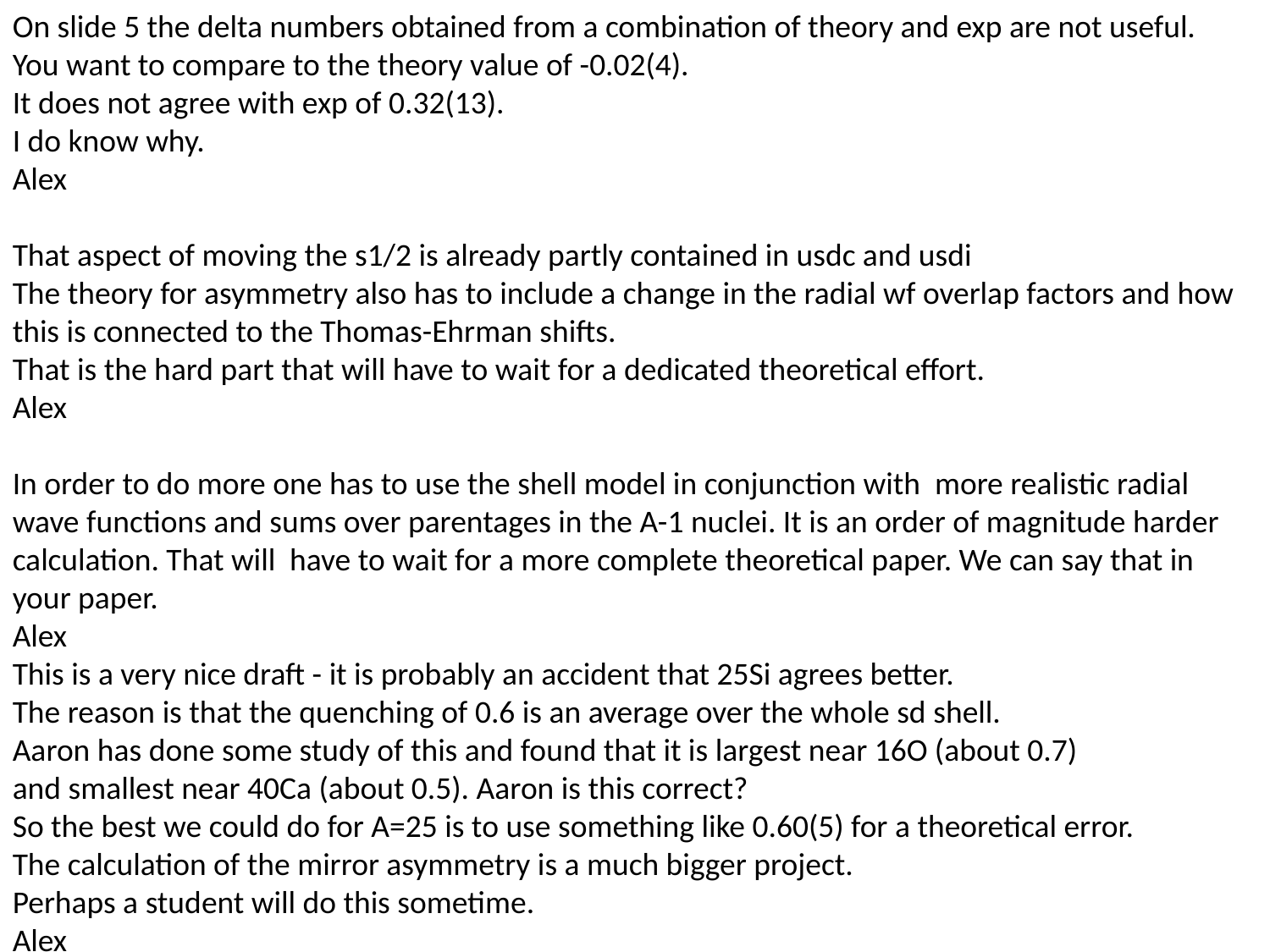

On slide 5 the delta numbers obtained from a combination of theory and exp are not useful.
You want to compare to the theory value of -0.02(4).
It does not agree with exp of 0.32(13).
I do know why.
Alex

That aspect of moving the s1/2 is already partly contained in usdc and usdi
The theory for asymmetry also has to include a change in the radial wf overlap factors and how this is connected to the Thomas-Ehrman shifts.
That is the hard part that will have to wait for a dedicated theoretical effort.
Alex

In order to do more one has to use the shell model in conjunction with  more realistic radial wave functions and sums over parentages in the A-1 nuclei. It is an order of magnitude harder calculation. That will  have to wait for a more complete theoretical paper. We can say that in your paper.
Alex
This is a very nice draft - it is probably an accident that 25Si agrees better.
The reason is that the quenching of 0.6 is an average over the whole sd shell.
Aaron has done some study of this and found that it is largest near 16O (about 0.7)
and smallest near 40Ca (about 0.5). Aaron is this correct?
So the best we could do for A=25 is to use something like 0.60(5) for a theoretical error.
The calculation of the mirror asymmetry is a much bigger project.
Perhaps a student will do this sometime.
Alex